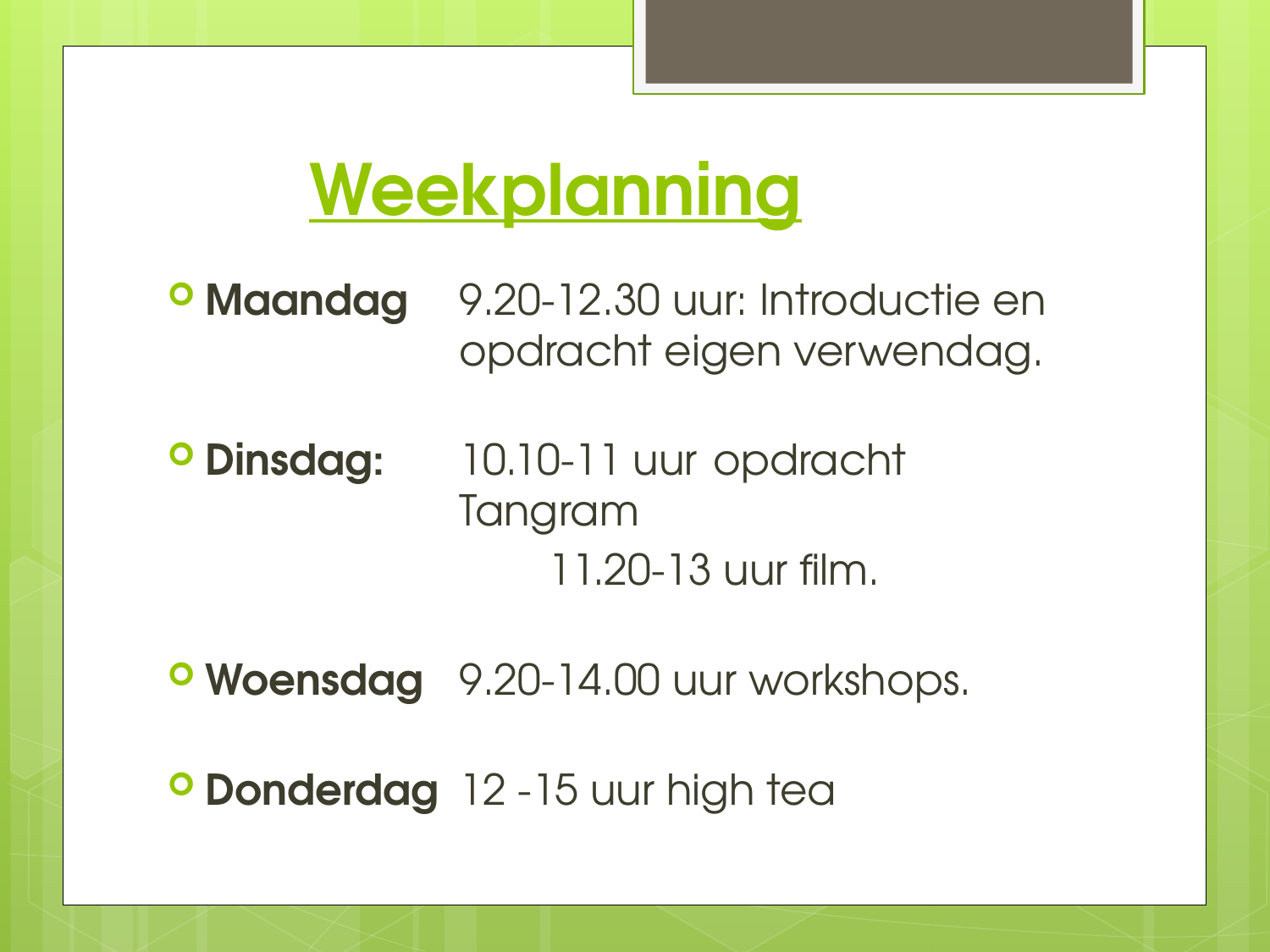

# Weekplanning
Maandag    	9.20-12.30 uur: Introductie en 			opdracht eigen verwendag.
Dinsdag:     	10.10-11 uur 	opdracht 				Tangram
                       	11.20-13 uur film.
Woensdag 	9.20-14.00 uur workshops.
Donderdag 	12 -15 uur high tea